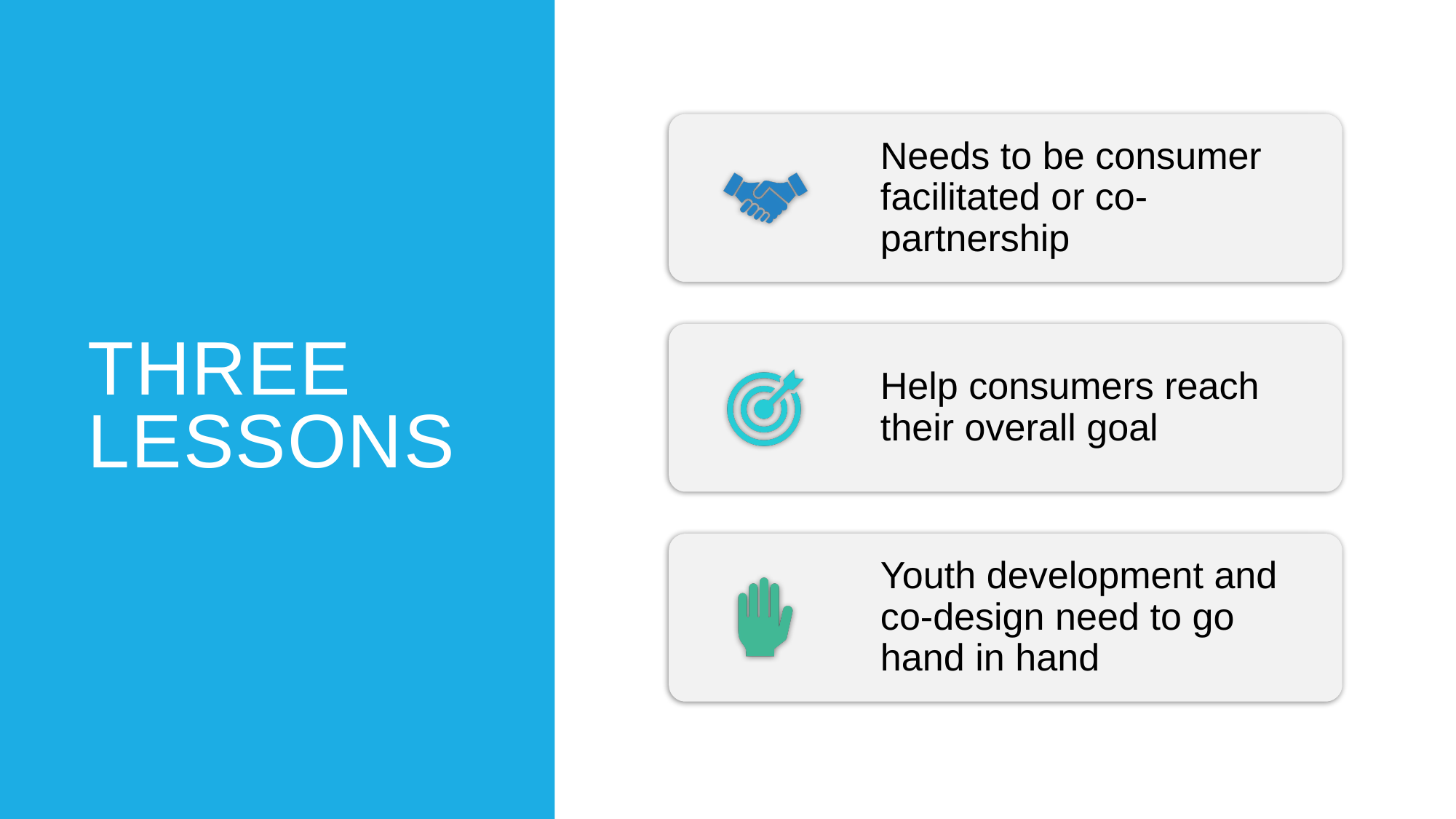

# Three lessons
Needs to be consumer facilitated or co-partnership
Help consumers reach their overall goal
Youth development and co-design need to go hand in hand